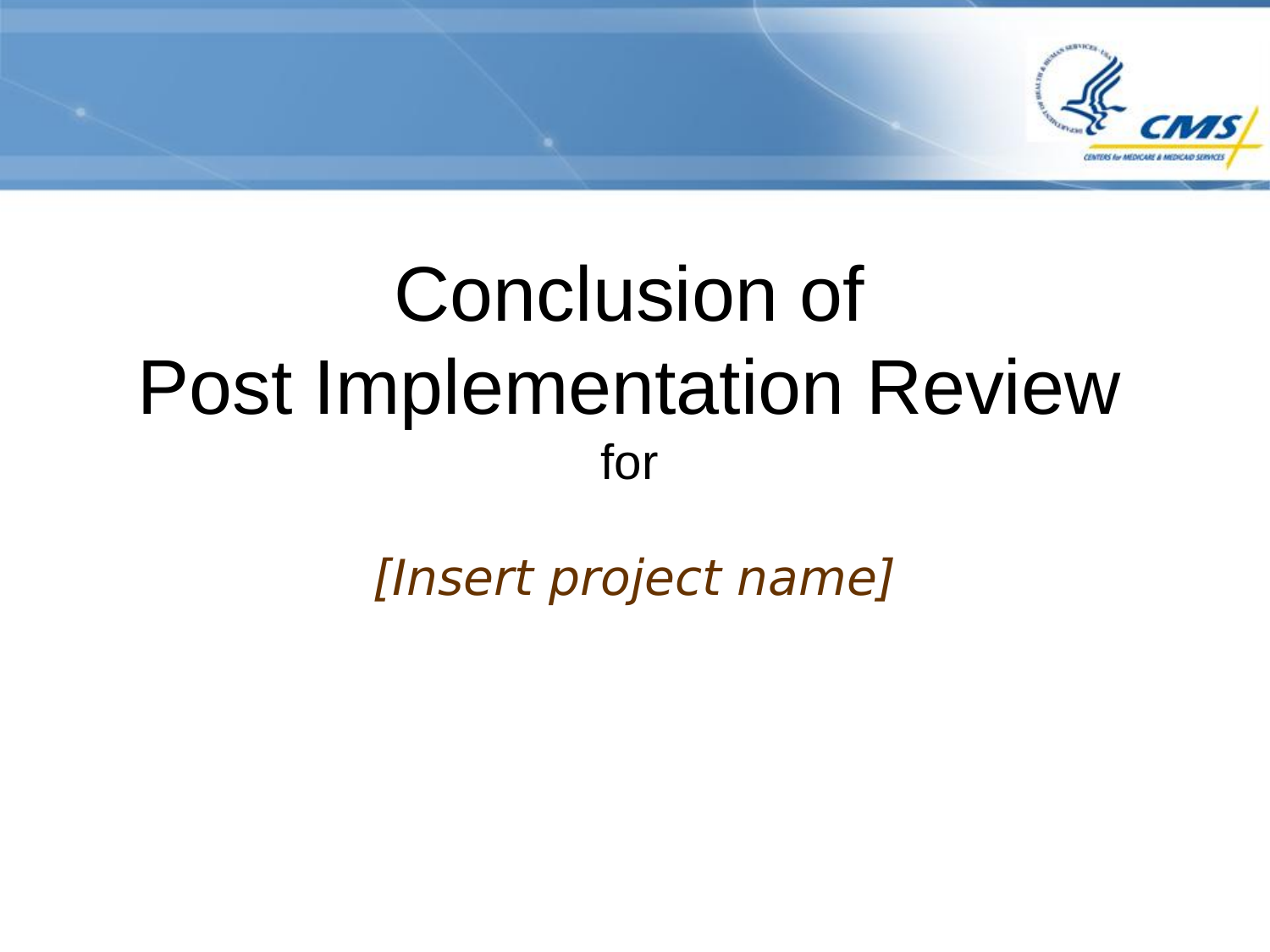

# Conclusion of Post Implementation Review for
[Insert project name]